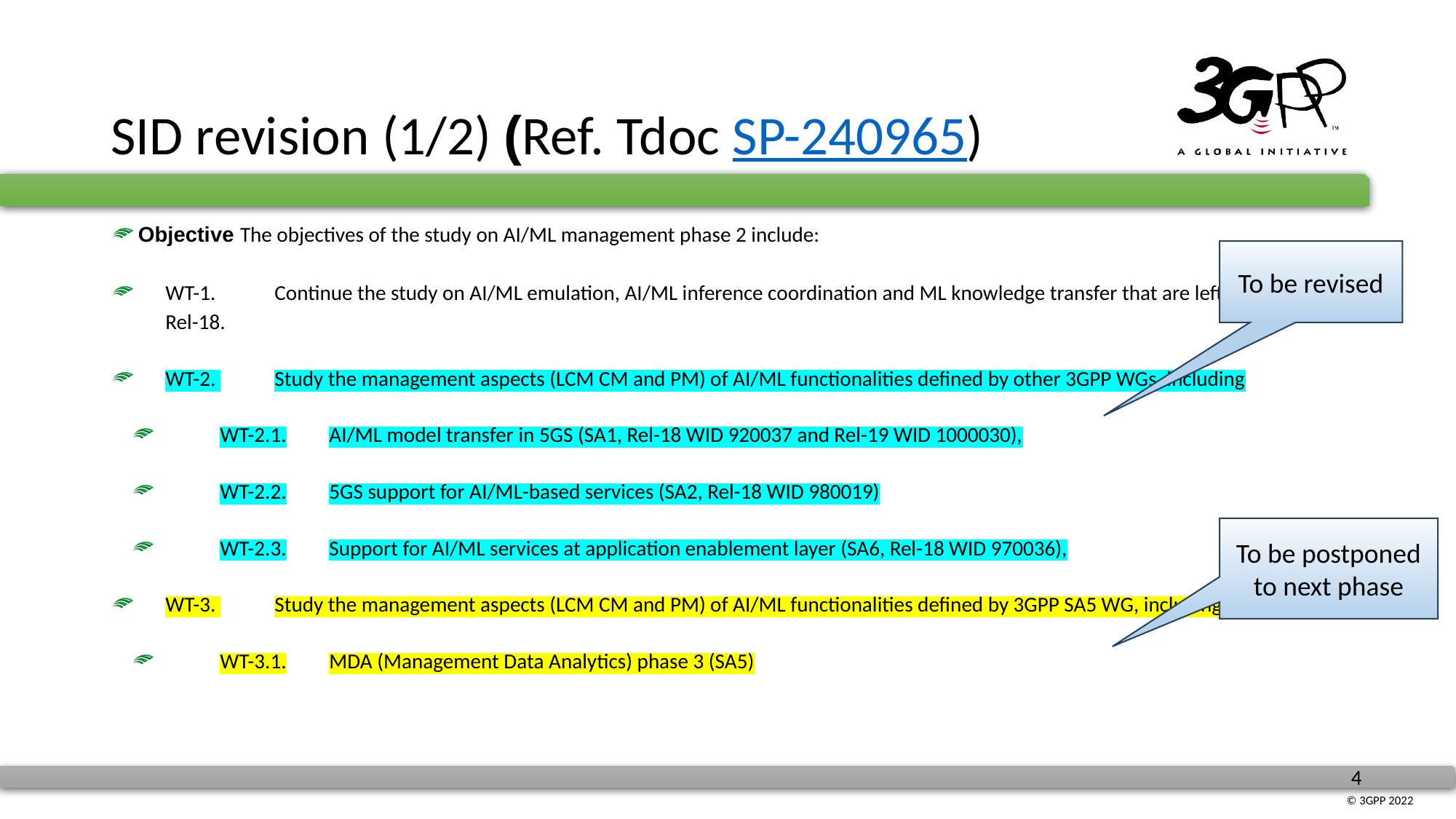

# SID revision (1/2) (Ref. Tdoc SP-240965)
Objective The objectives of the study on AI/ML management phase 2 include:
WT-1. 	Continue the study on AI/ML emulation, AI/ML inference coordination and ML knowledge transfer that are leftover from Rel-18.
WT-2. 	Study the management aspects (LCM CM and PM) of AI/ML functionalities defined by other 3GPP WGs, including
WT-2.1.	AI/ML model transfer in 5GS (SA1, Rel-18 WID 920037 and Rel-19 WID 1000030),
WT-2.2.	5GS support for AI/ML-based services (SA2, Rel-18 WID 980019)
WT-2.3.	Support for AI/ML services at application enablement layer (SA6, Rel-18 WID 970036),
WT-3. 	Study the management aspects (LCM CM and PM) of AI/ML functionalities defined by 3GPP SA5 WG, including
WT-3.1.	MDA (Management Data Analytics) phase 3 (SA5)
To be revised
To be postponed to next phase